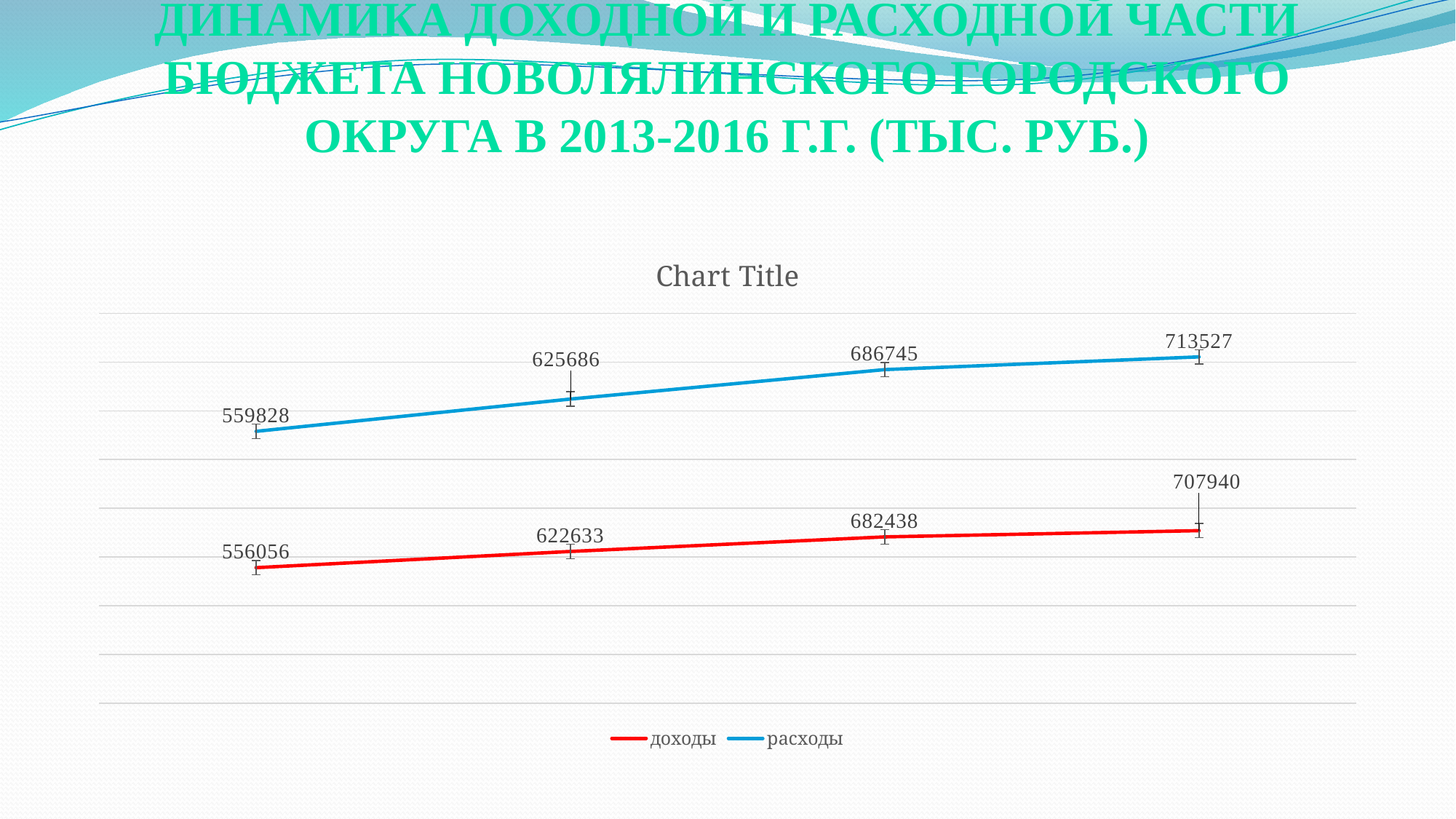

# Динамика доходной и расходной части бюджета Новолялинского городского округа в 2013-2016 г.г. (тыс. руб.)

### Chart:

| Category | доходы | расходы |
|---|---|---|
| 2013 год | 556056.0 | 559828.0 |
| 2014 год | 622633.0 | 625686.0 |
| 2015 год | 682438.0 | 686745.0 |
| 2016 год | 707940.0 | 713527.0 |